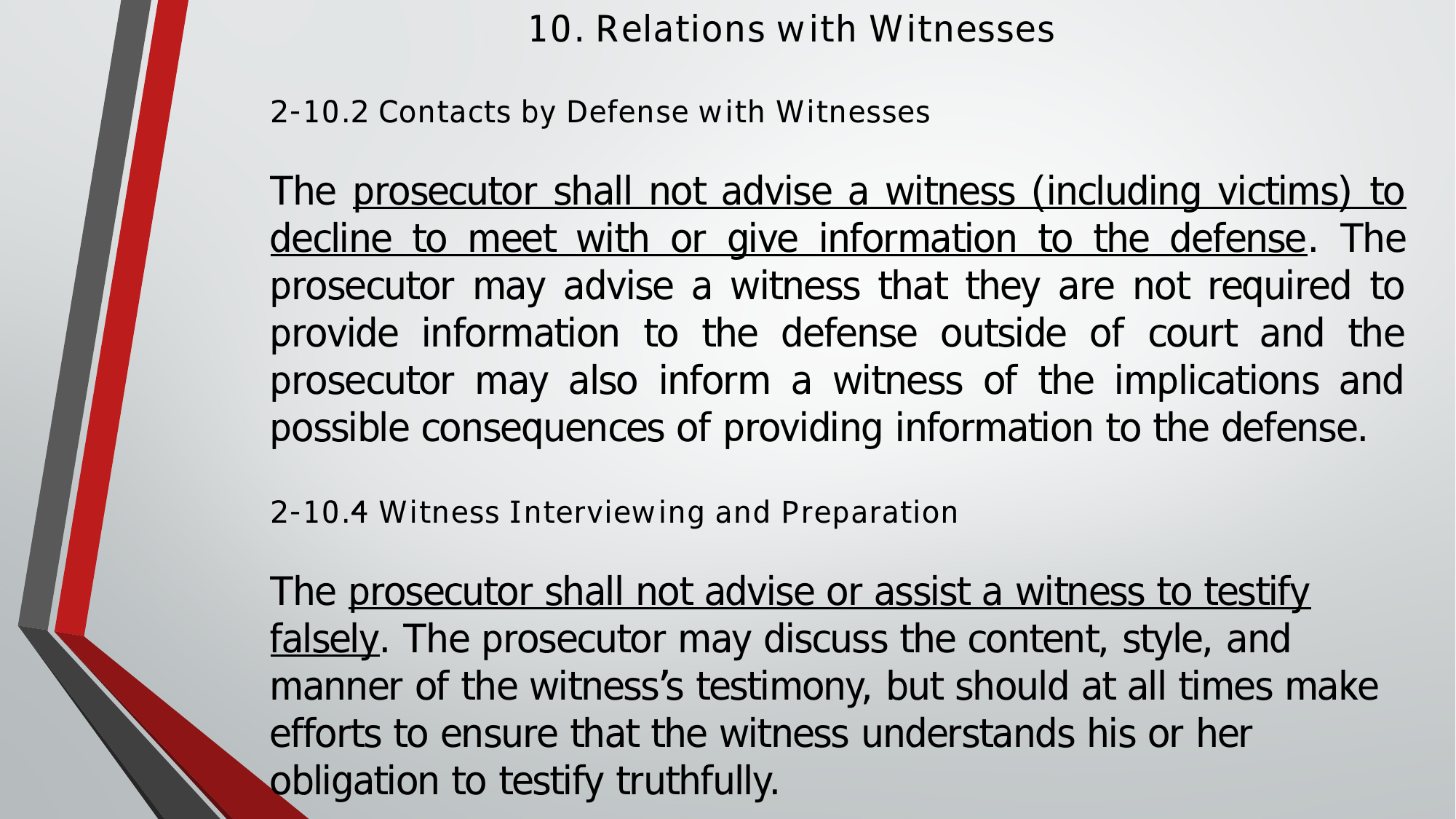

10. Relations with Witnesses

2-10.2 Contacts by Defense with Witnesses

The prosecutor shall not advise a witness (including victims) to decline to meet with or give information to the defense. The prosecutor may advise a witness that they are not required to provide information to the defense outside of court and the prosecutor may also inform a witness of the implications and possible consequences of providing information to the defense.

2-10.4 Witness Interviewing and Preparation

The prosecutor shall not advise or assist a witness to testify falsely. The prosecutor may discuss the content, style, and manner of the witness’s testimony, but should at all times make efforts to ensure that the witness understands his or her obligation to testify truthfully.